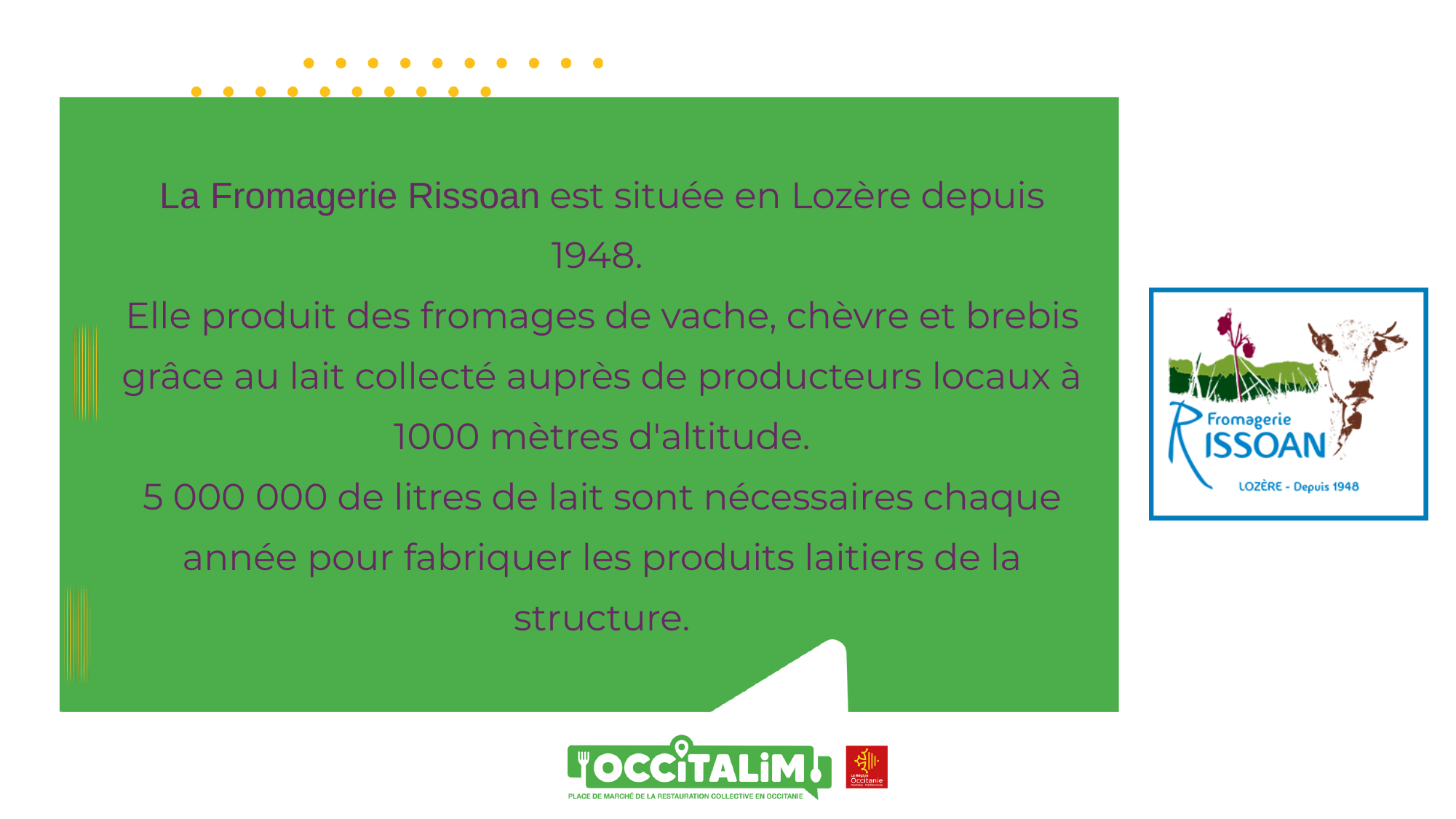

La Fromagerie Rissoan est située en Lozère depuis 1948.
Elle produit des fromages de vache, chèvre et brebis grâce au lait collecté auprès de producteurs locaux à 1000 mètres d'altitude.
5 000 000 de litres de lait sont nécessaires chaque année pour fabriquer les produits laitiers de la structure.